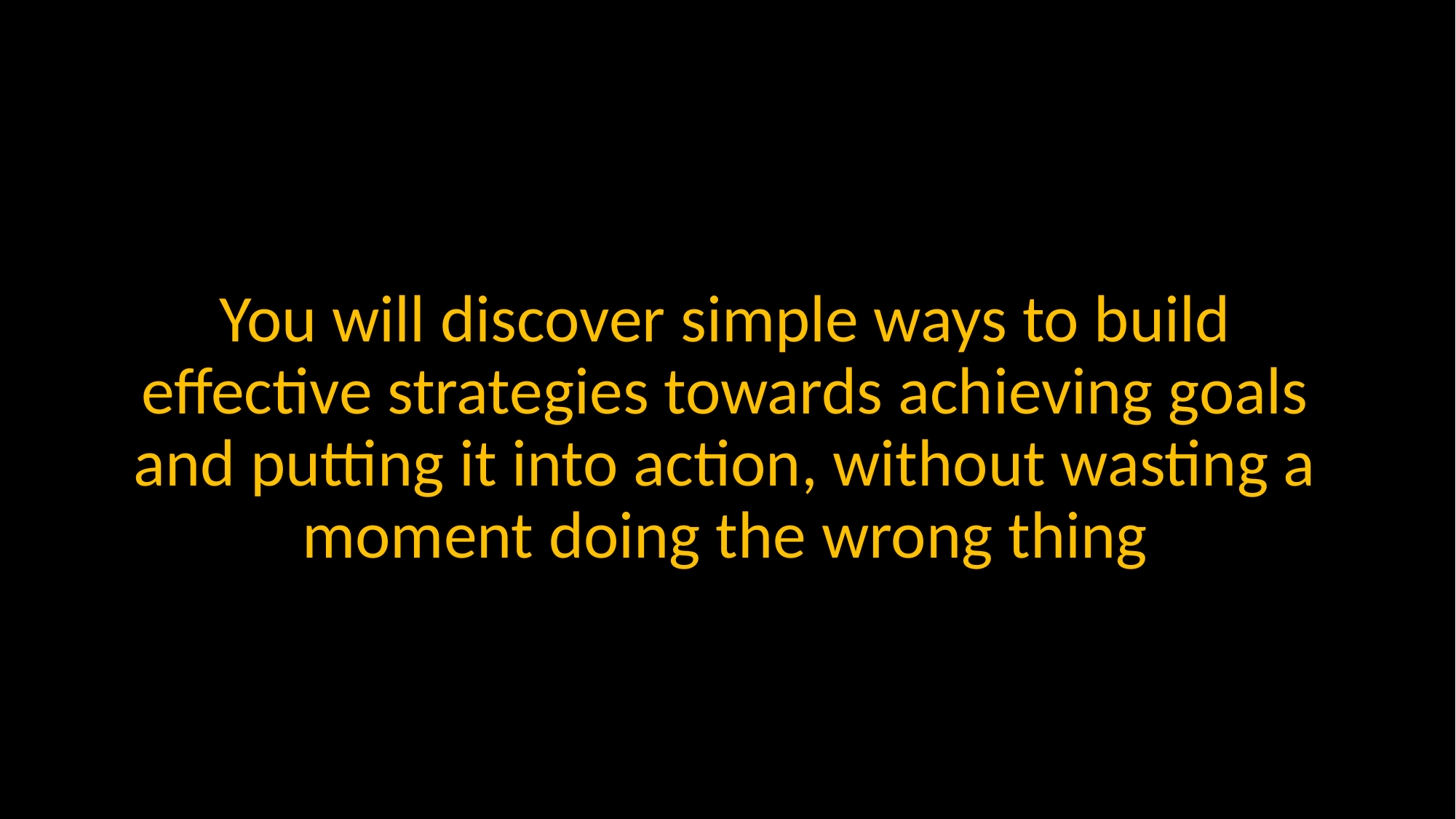

You will discover simple ways to build effective strategies towards achieving goals and putting it into action, without wasting a moment doing the wrong thing